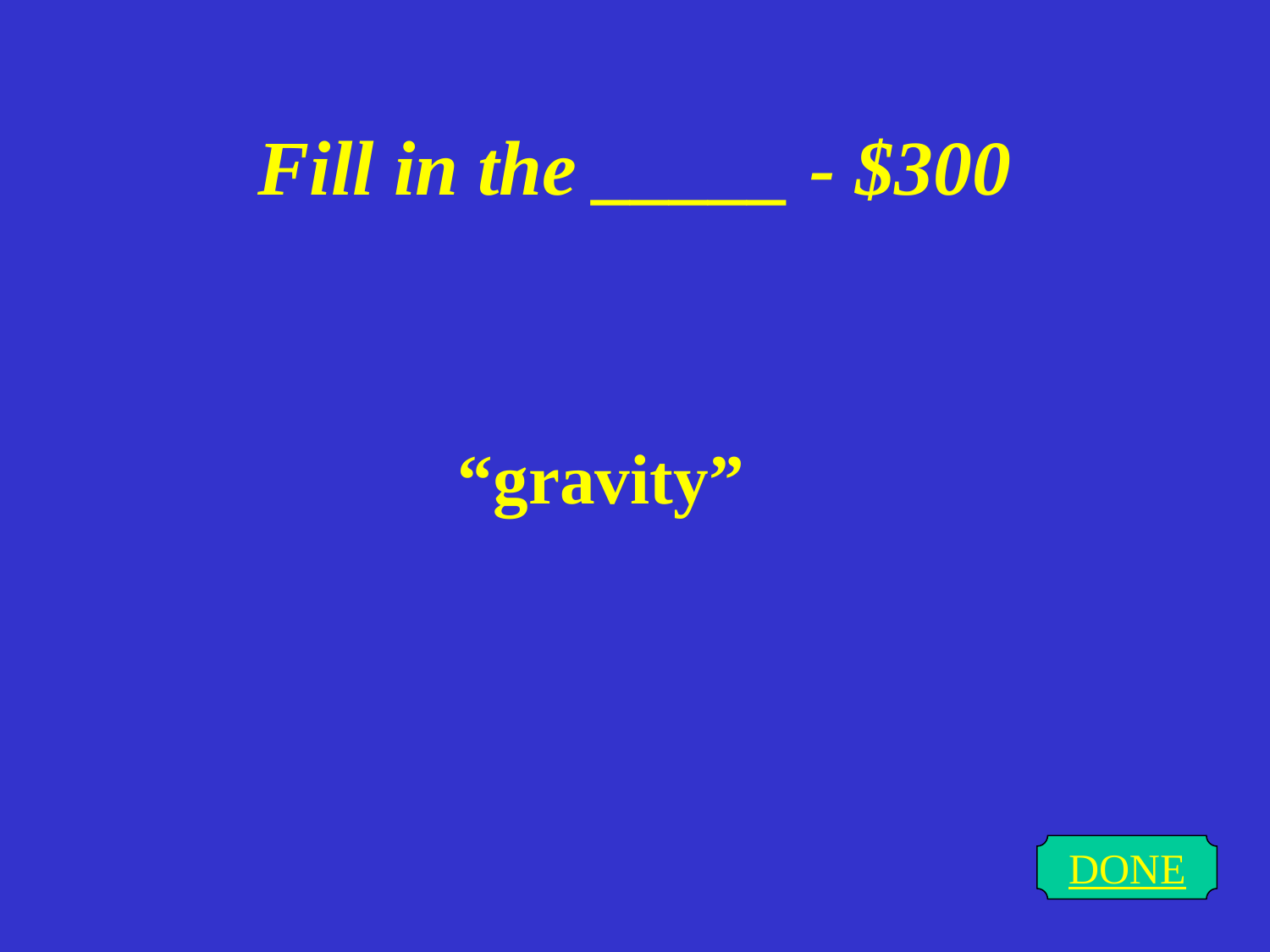

# Fill in the _____ - $300
“gravity”

DONE